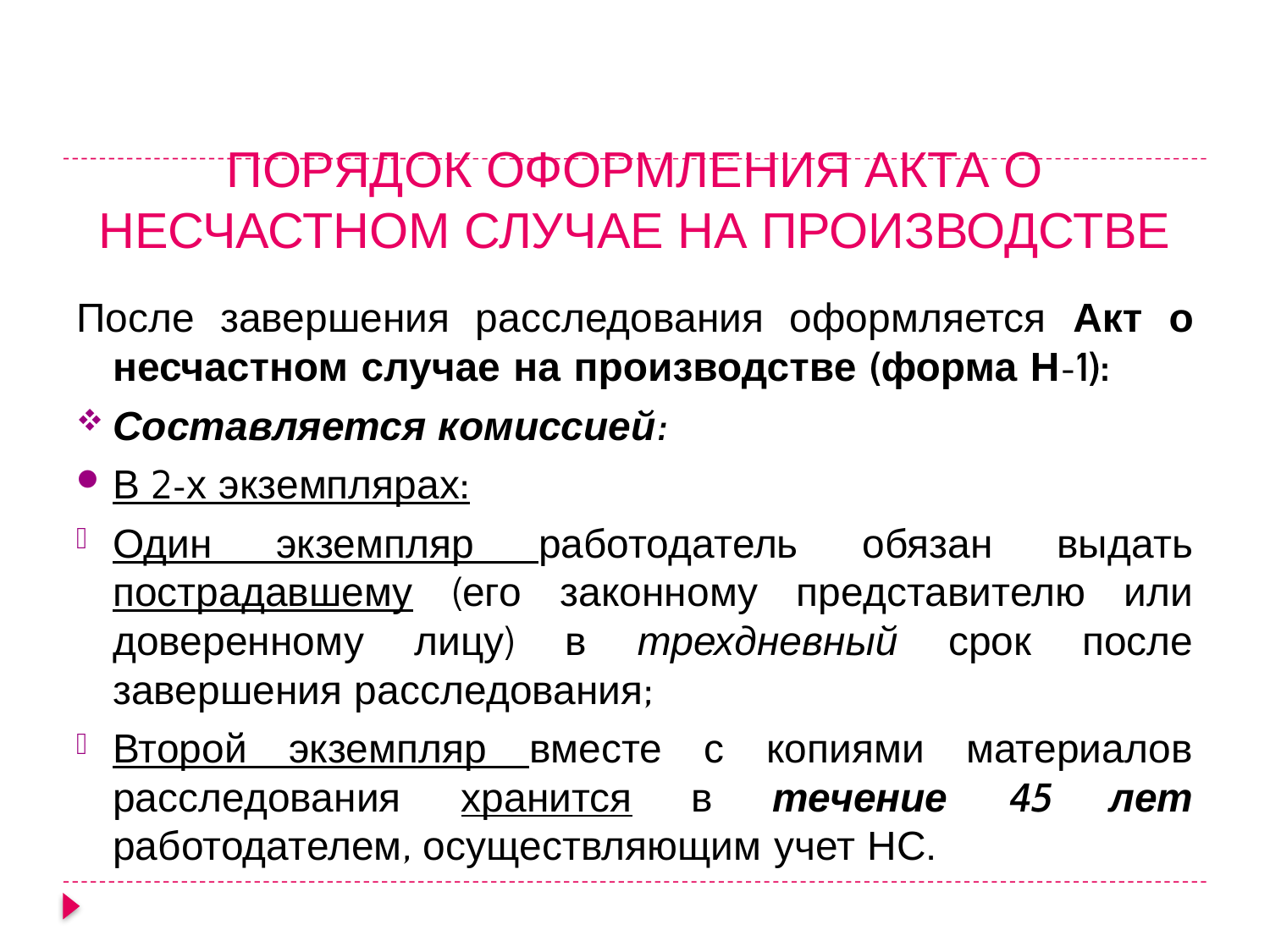

# ПОРЯДОК ОФОРМЛЕНИЯ АКТА О НЕСЧАСТНОМ СЛУЧАЕ НА ПРОИЗВОДСТВЕ
После завершения расследования оформляется Акт о несчастном случае на производстве (форма Н-1):
Составляется комиссией:
В 2-х экземплярах:
Один экземпляр работодатель обязан выдать пострадавшему (его законному представителю или доверенному лицу) в трехдневный срок после завершения расследования;
Второй экземпляр вместе с копиями материалов расследования хранится в течение 45 лет работодателем, осуществляющим учет НС.